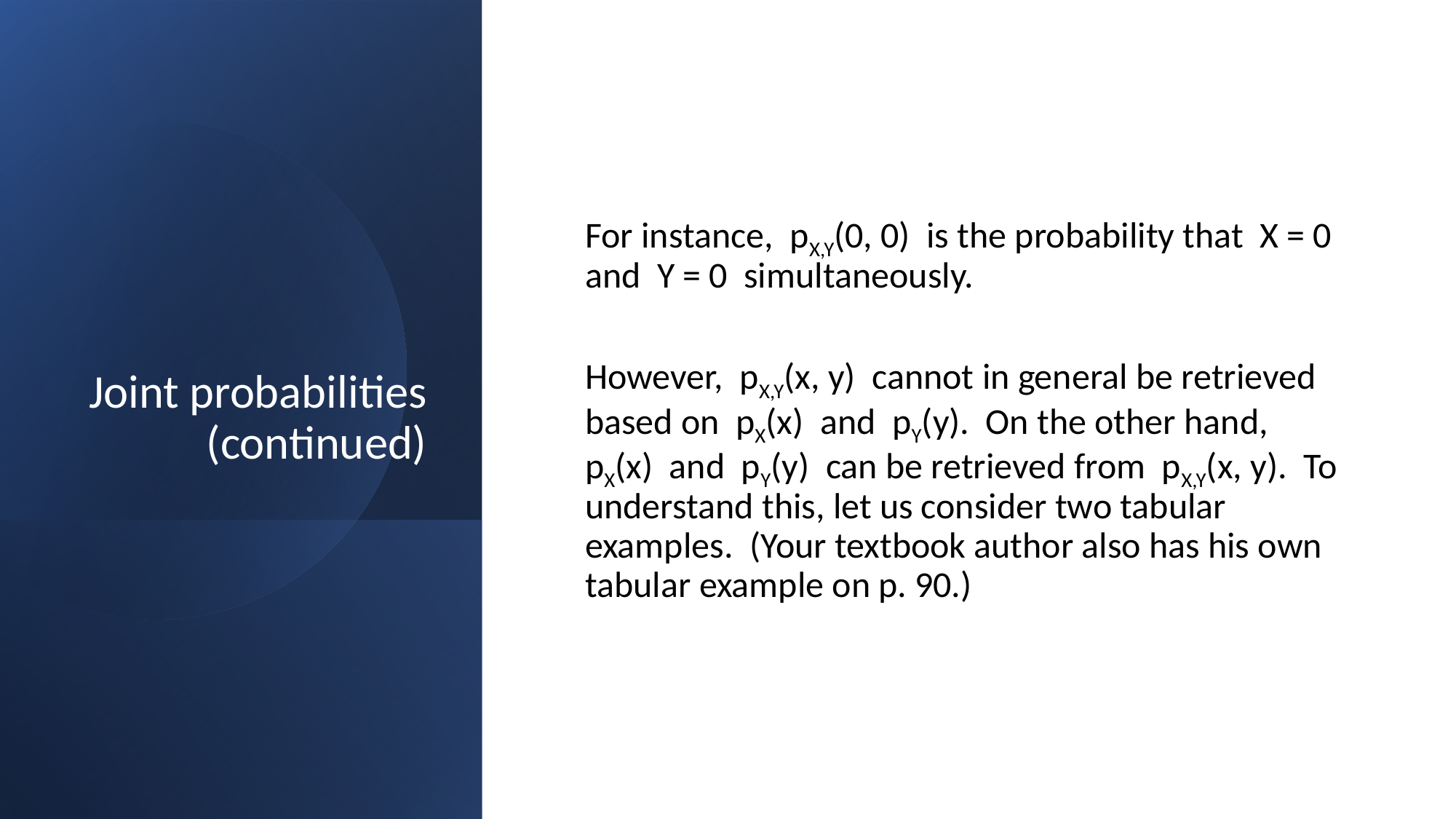

# Joint probabilities (continued)
For instance,  pX,Y(0, 0)  is the probability that  X = 0  and  Y = 0  simultaneously.

However,  pX,Y(x, y)  cannot in general be retrieved based on  pX(x)  and  pY(y).  On the other hand,  pX(x)  and  pY(y)  can be retrieved from  pX,Y(x, y).  To understand this, let us consider two tabular examples.  (Your textbook author also has his own tabular example on p. 90.)